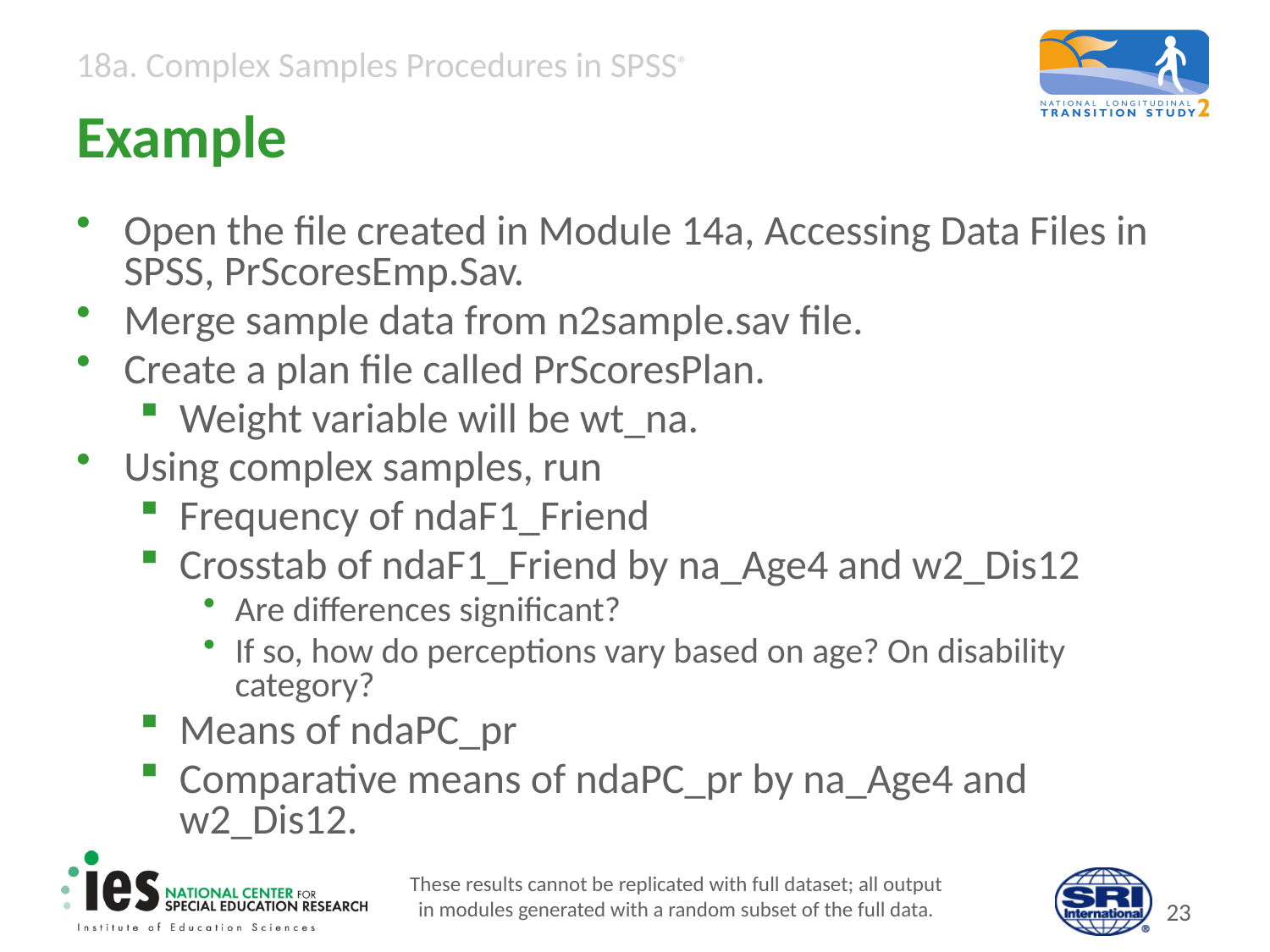

# Example
Open the file created in Module 14a, Accessing Data Files in SPSS, PrScoresEmp.Sav.
Merge sample data from n2sample.sav file.
Create a plan file called PrScoresPlan.
Weight variable will be wt_na.
Using complex samples, run
Frequency of ndaF1_Friend
Crosstab of ndaF1_Friend by na_Age4 and w2_Dis12
Are differences significant?
If so, how do perceptions vary based on age? On disability category?
Means of ndaPC_pr
Comparative means of ndaPC_pr by na_Age4 and w2_Dis12.
These results cannot be replicated with full dataset; all output
in modules generated with a random subset of the full data.
23